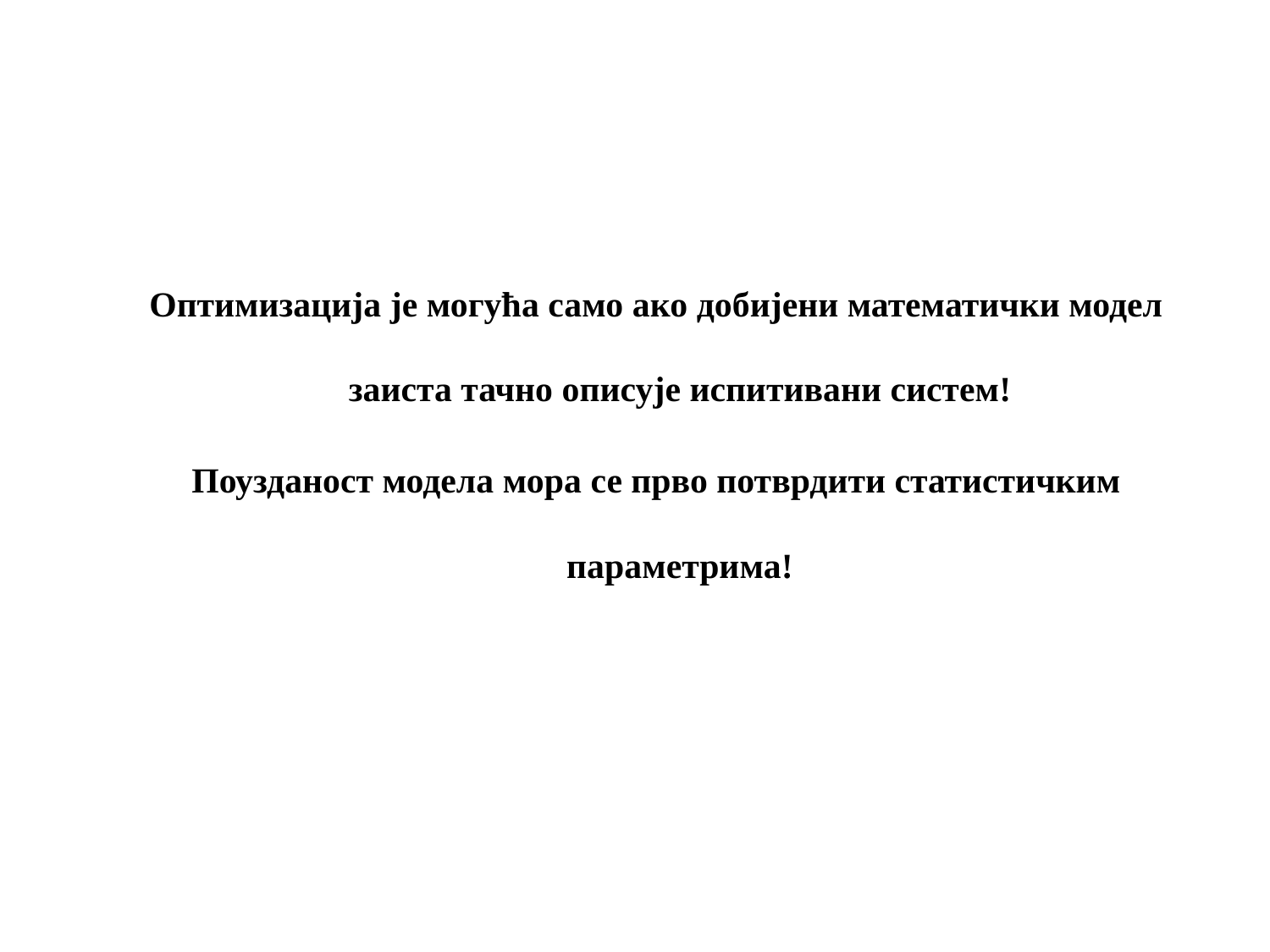

Оптимизација је могућа само ако добијени математички модел заиста тачно описује испитивани систем!
Поузданост модела мора се прво потврдити статистичким параметрима!